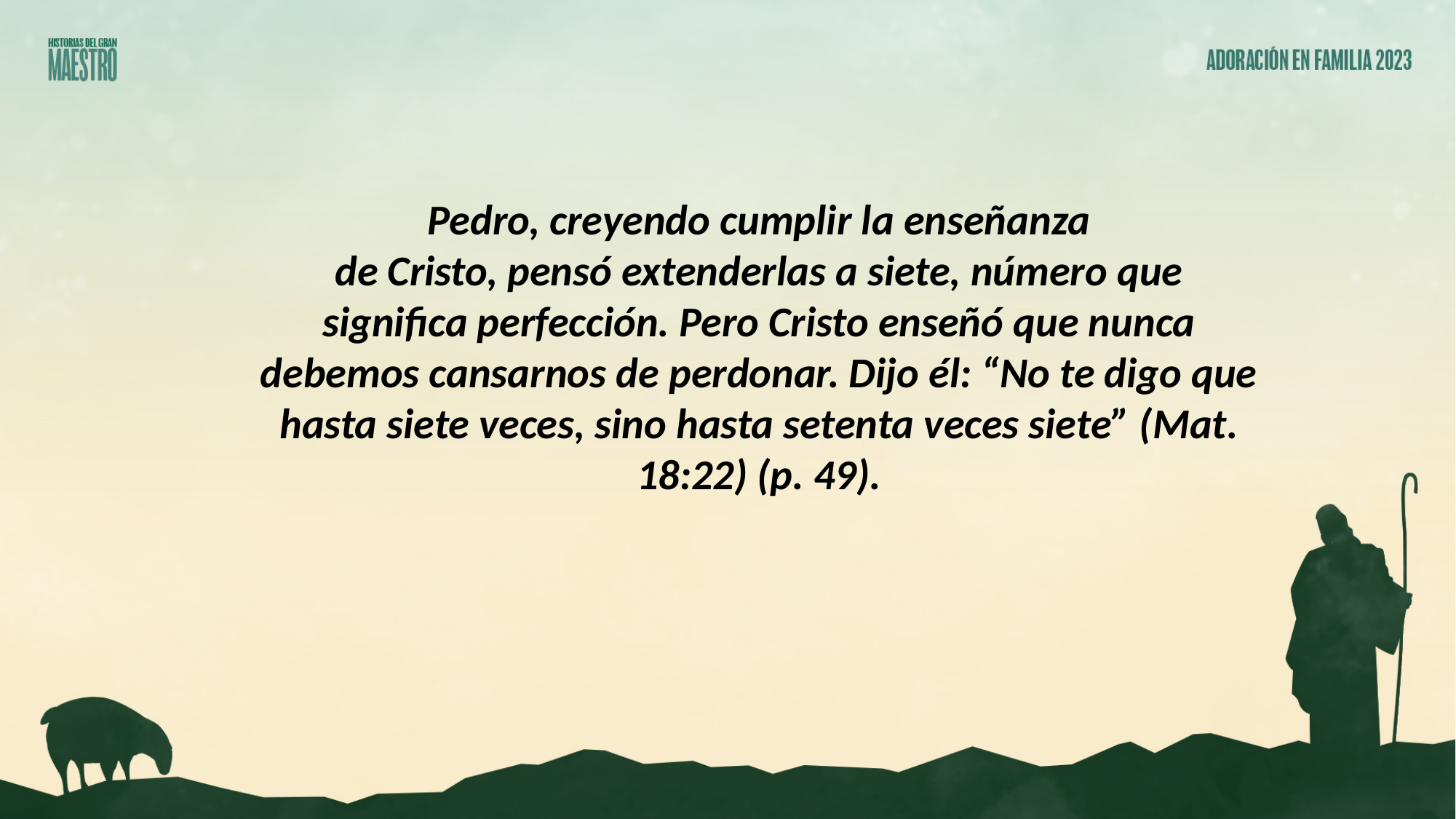

Pedro, creyendo cumplir la enseñanza
de Cristo, pensó extenderlas a siete, número que significa perfección. Pero Cristo enseñó que nunca debemos cansarnos de perdonar. Dijo él: “No te digo que hasta siete veces, sino hasta setenta veces siete” (Mat. 18:22) (p. 49).